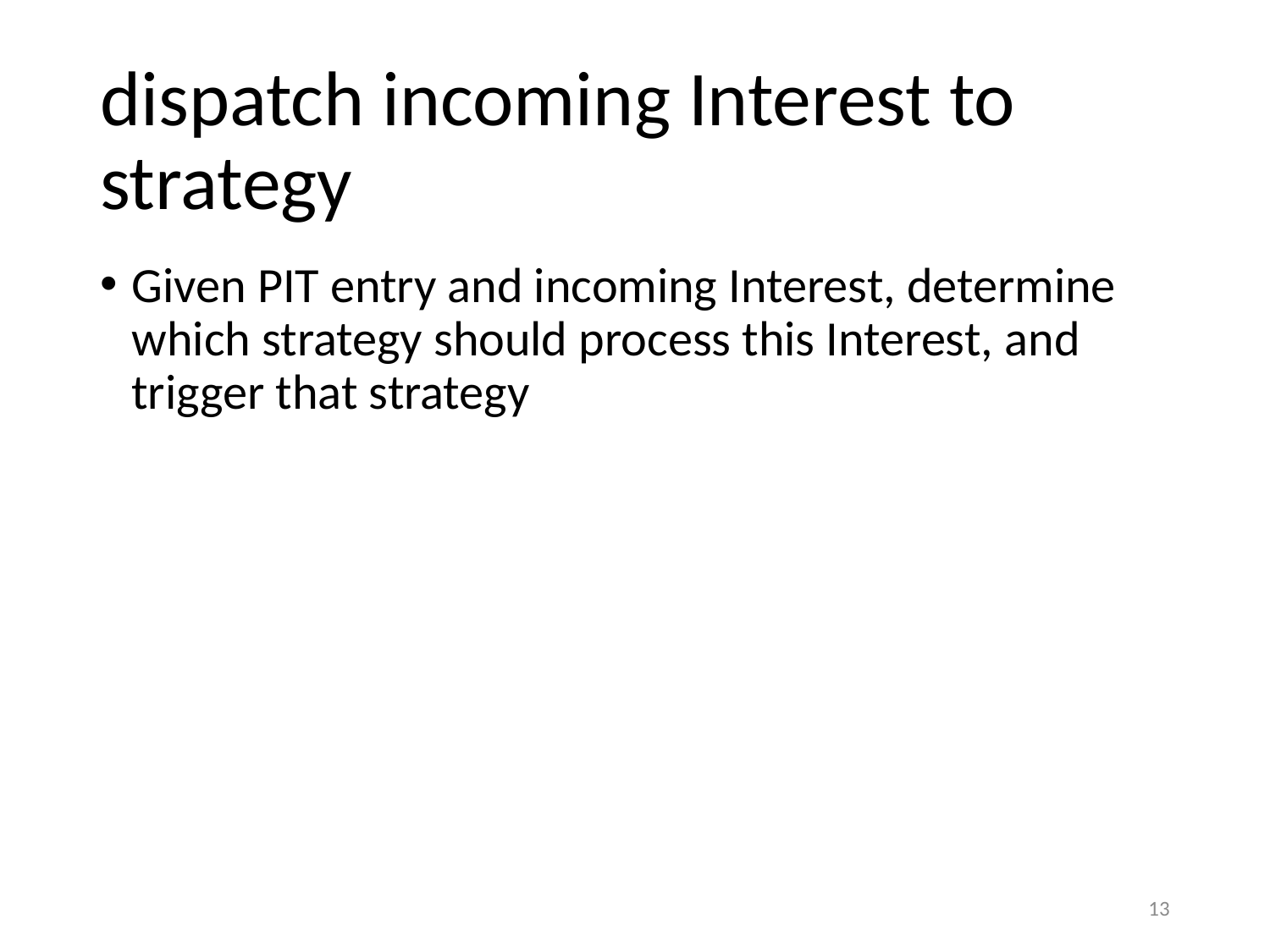

# dispatch incoming Interest to strategy
Given PIT entry and incoming Interest, determine which strategy should process this Interest, and trigger that strategy
13